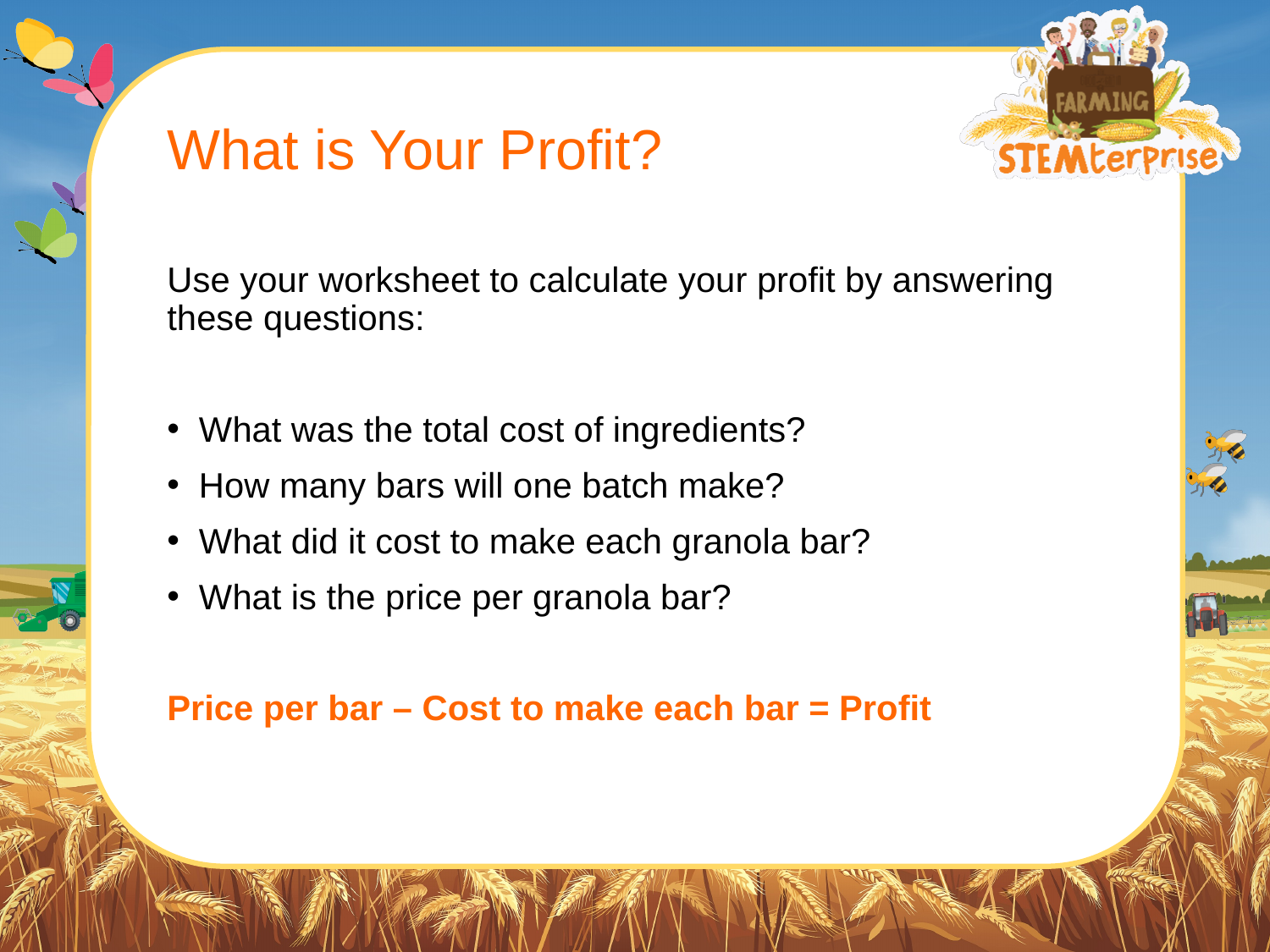

# What is Your Profit?
Use your worksheet to calculate your profit by answering these questions:

What was the total cost of ingredients?
How many bars will one batch make?
What did it cost to make each granola bar?
What is the price per granola bar?

Price per bar – Cost to make each bar = Profit